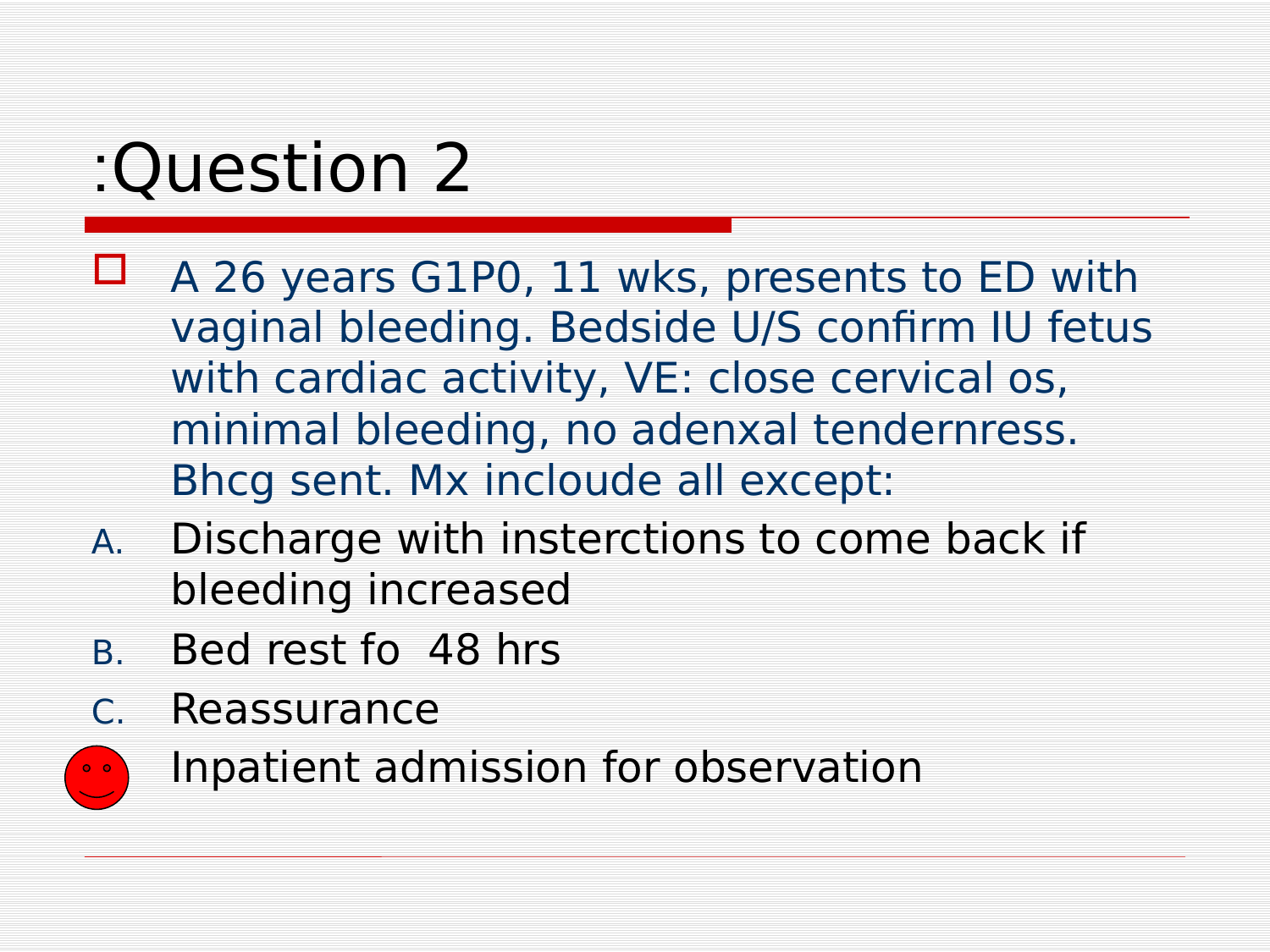

# Question 2:
A 26 years G1P0, 11 wks, presents to ED with vaginal bleeding. Bedside U/S confirm IU fetus with cardiac activity, VE: close cervical os, minimal bleeding, no adenxal tendernress. Bhcg sent. Mx incloude all except:
Discharge with insterctions to come back if bleeding increased
Bed rest fo  48 hrs
Reassurance
Inpatient admission for observation